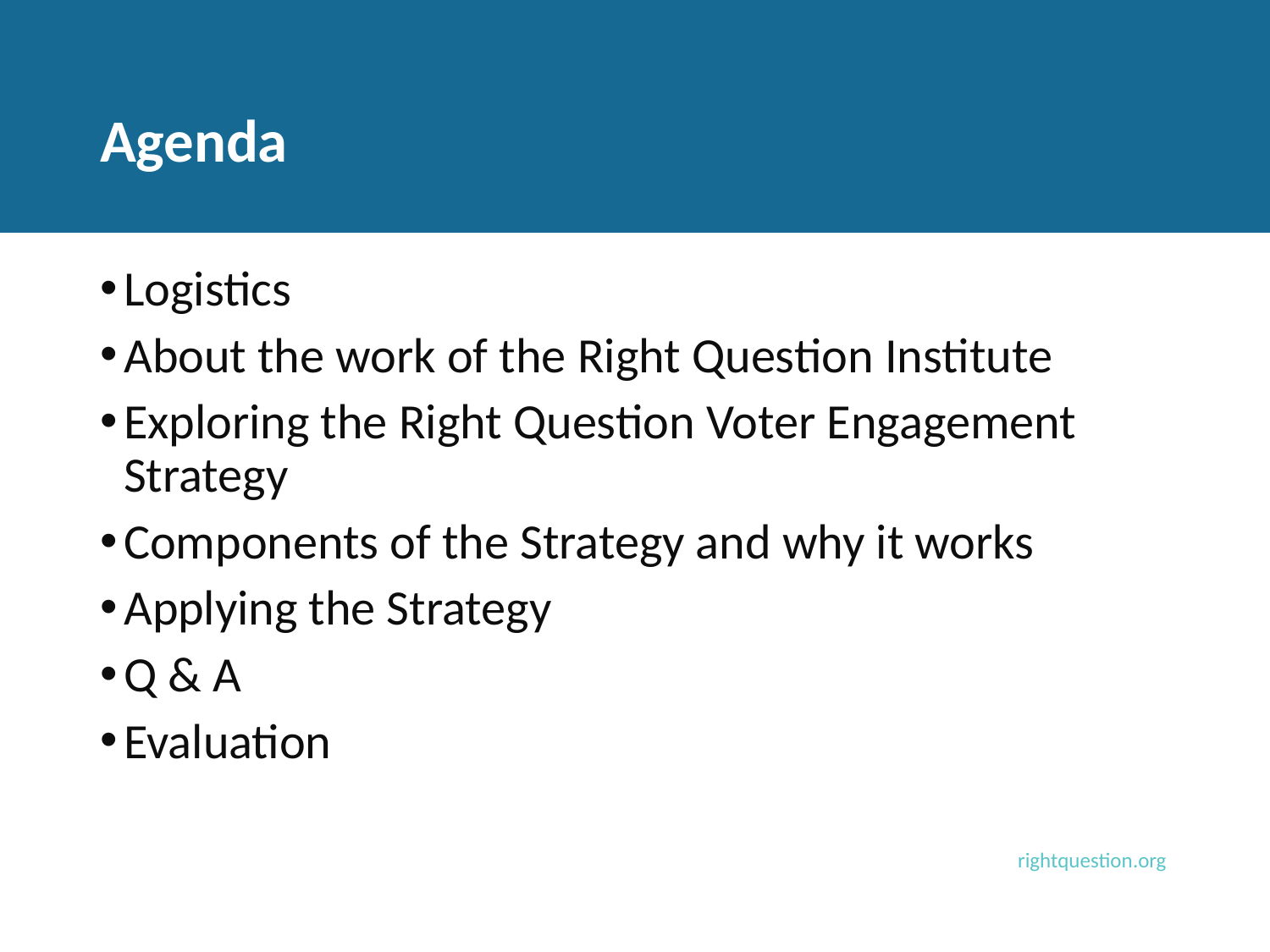

# Agenda
Logistics
About the work of the Right Question Institute
Exploring the Right Question Voter Engagement Strategy
Components of the Strategy and why it works
Applying the Strategy
Q & A
Evaluation